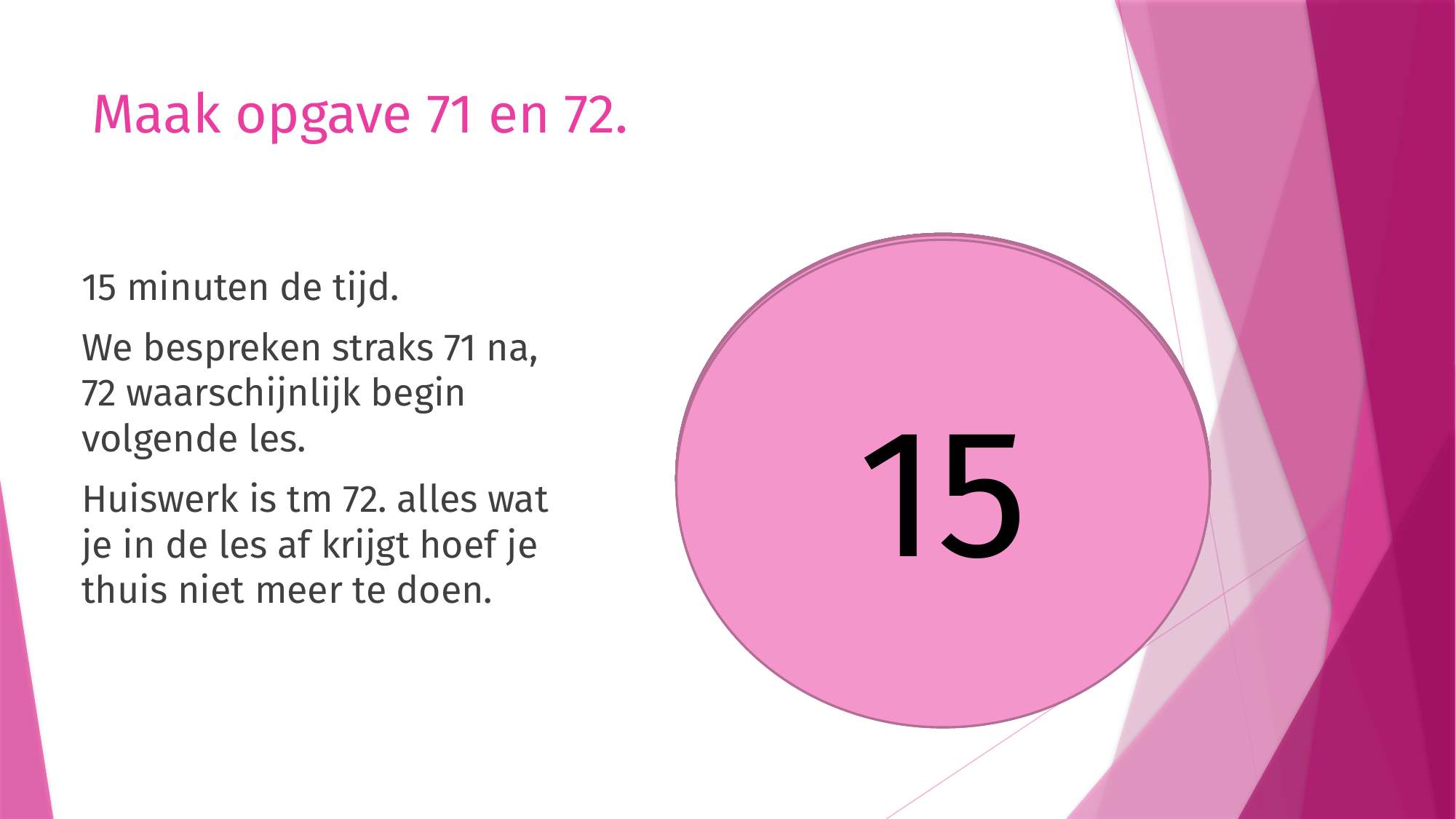

# Maak opgave 71 en 72.
10
9
8
5
6
7
4
3
1
2
14
13
11
15
12
15 minuten de tijd.
We bespreken straks 71 na, 72 waarschijnlijk begin volgende les.
Huiswerk is tm 72. alles wat je in de les af krijgt hoef je thuis niet meer te doen.